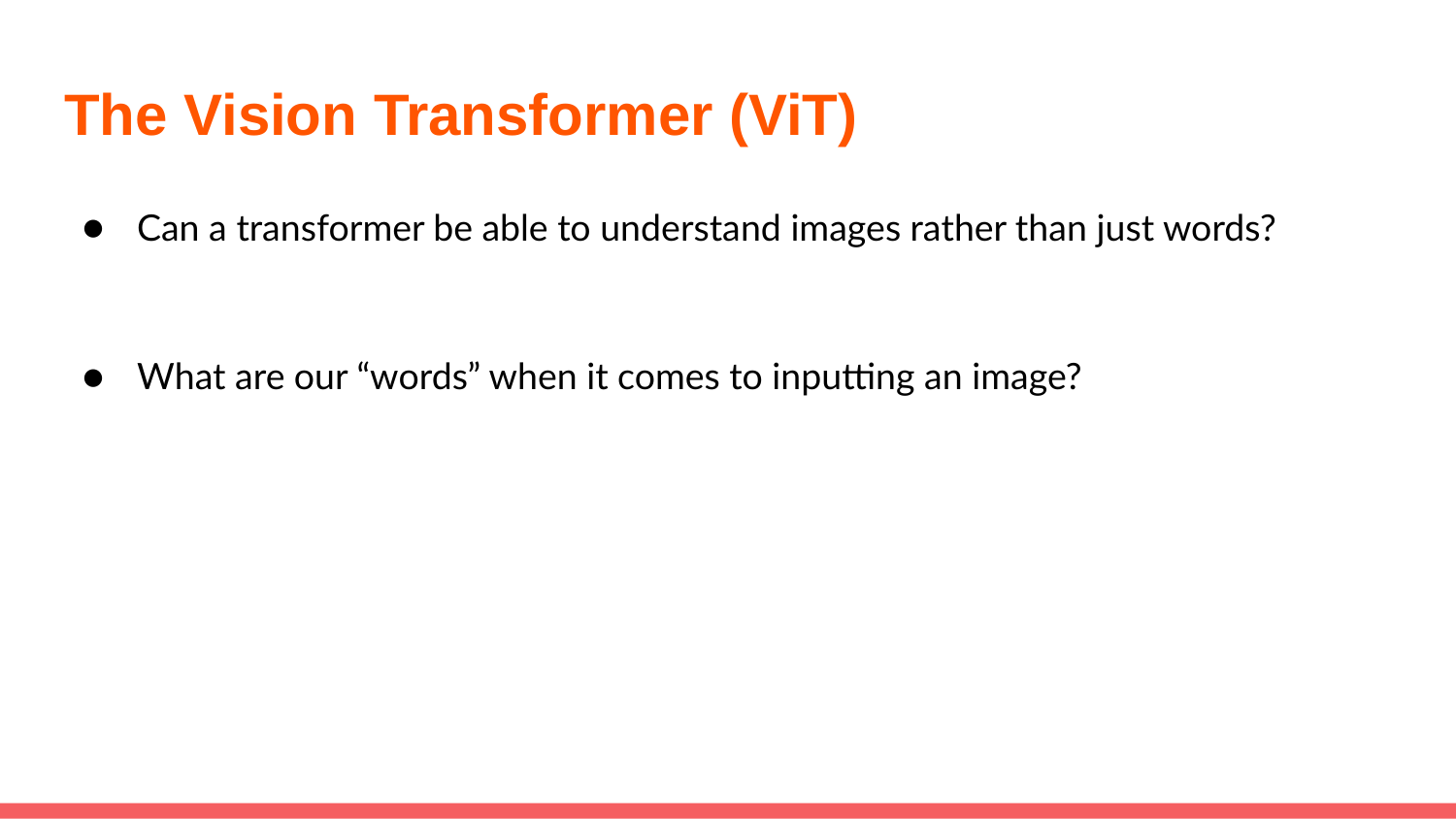

# The Vision Transformer (ViT)
Can a transformer be able to understand images rather than just words?

What are our “words” when it comes to inputting an image?